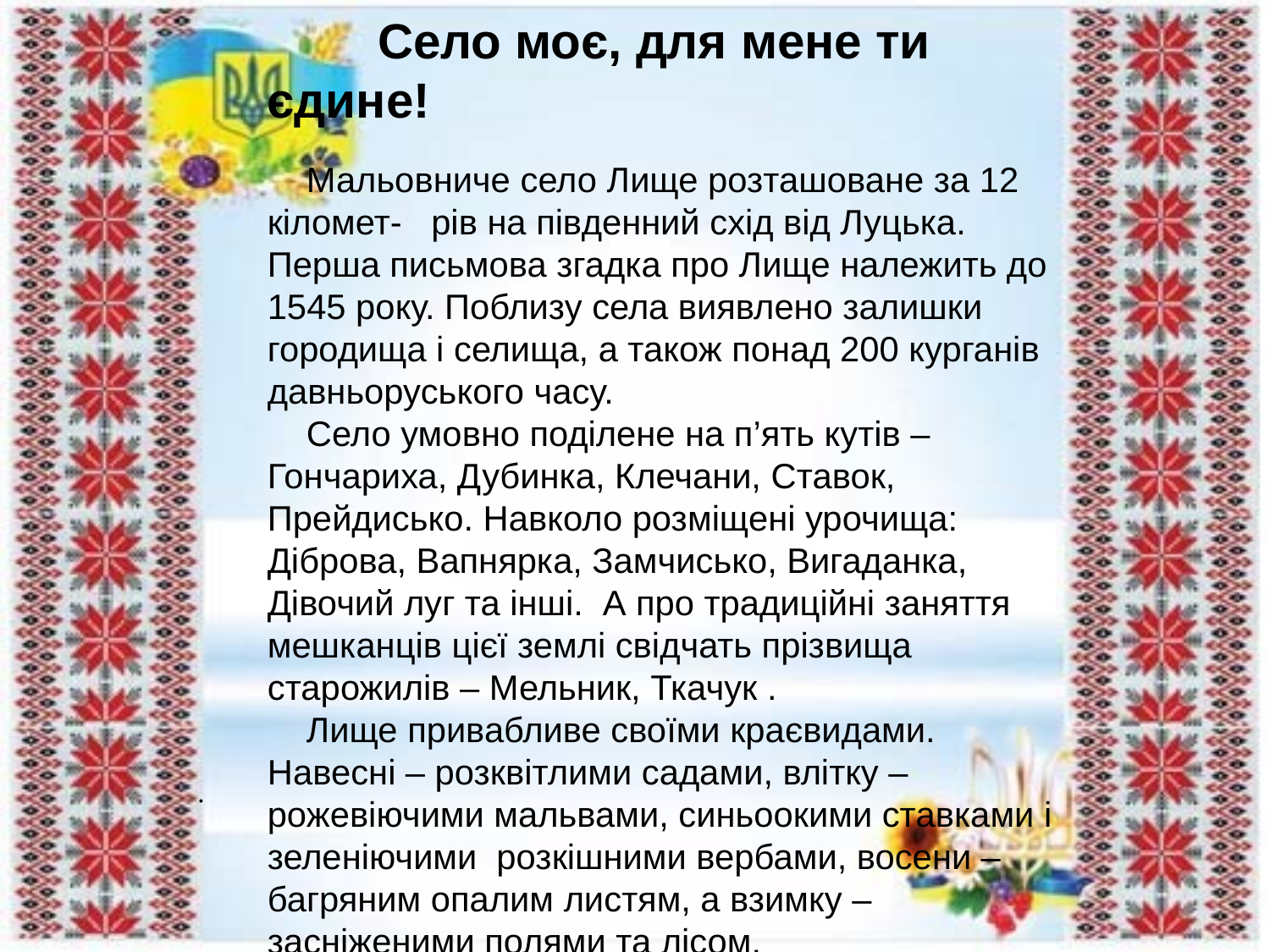

Село моє, для мене ти єдине!

    Мальовниче село Лище розташоване за 12 кіломет-   рів на південний схід від Луцька. Перша письмова згадка про Лище належить до 1545 року. Поблизу села виявлено залишки городища і селища, а також понад 200 курганів давньоруського часу.
    Село умовно поділене на п’ять кутів – Гончариха, Дубинка, Клечани, Ставок, Прейдисько. Навколо розміщені урочища: Діброва, Вапнярка, Замчисько, Вигаданка, Дівочий луг та інші.  А про традиційні заняття мешканців цієї землі свідчать прізвища старожилів – Мельник, Ткачук .
    Лище привабливе своїми краєвидами. Навесні – розквітлими садами, влітку – рожевіючими мальвами, синьоокими ставками і зеленіючими  розкішними вербами, восени – багряним опалим листям, а взимку – засніженими полями та лісом.
Тут живуть щирі і привітні люди.
.